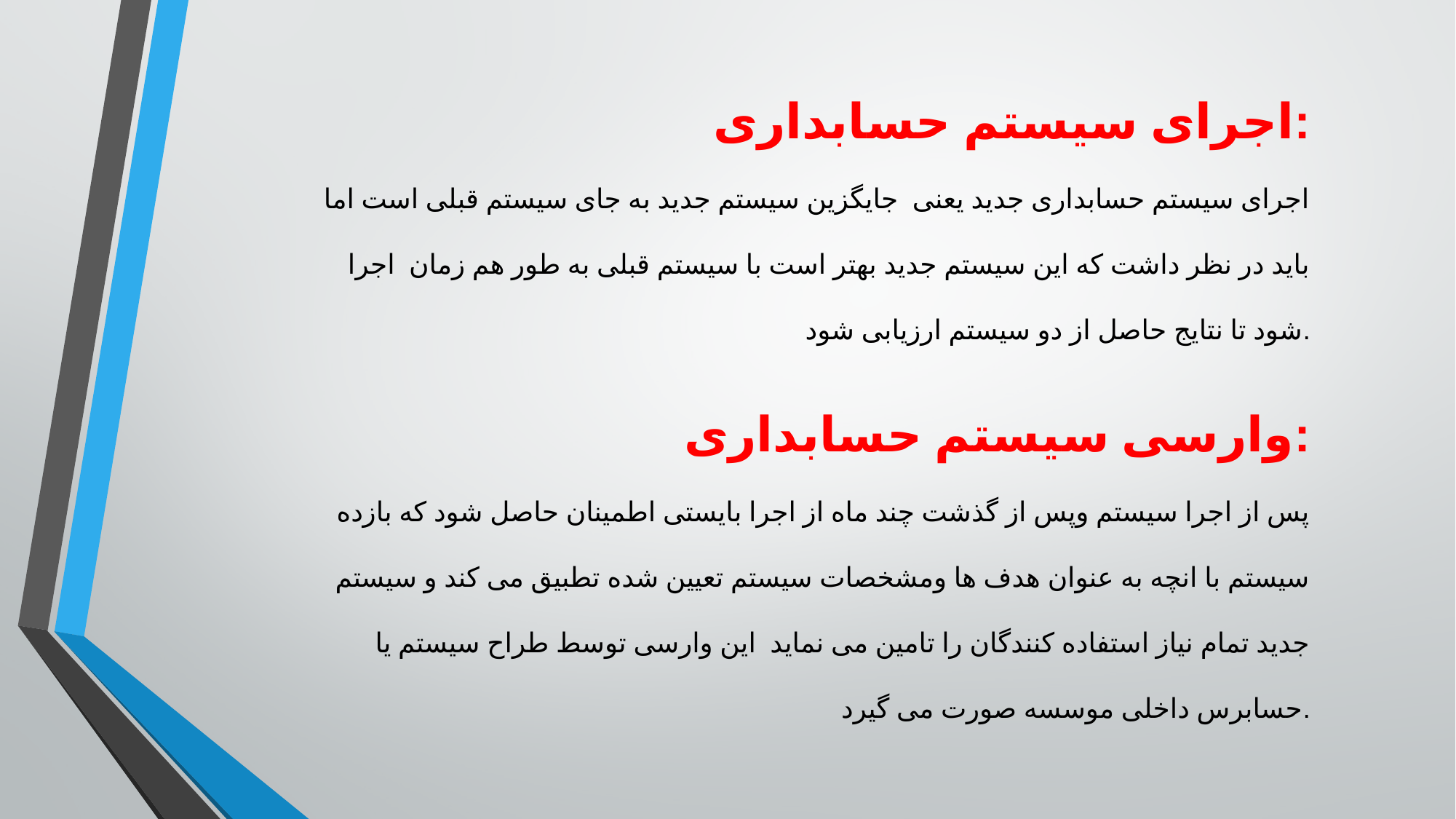

اجرای سیستم حسابداری:
اجرای سیستم حسابداری جدید یعنی  جایگزین سیستم جدید به جای سیستم قبلی است اما باید در نظر داشت که این سیستم جدید بهتر است با سیستم قبلی به طور هم زمان  اجرا شود تا نتایج حاصل از دو سیستم ارزیابی شود.
وارسی سیستم حسابداری:
پس از اجرا سیستم وپس از گذشت چند ماه از اجرا بایستی اطمینان حاصل شود که بازده سیستم با انچه به عنوان هدف ها ومشخصات سیستم تعیین شده تطبیق می کند و سیستم جدید تمام نیاز استفاده کنندگان را تامین می نماید  این وارسی توسط طراح سیستم یا حسابرس داخلی موسسه صورت می گیرد.